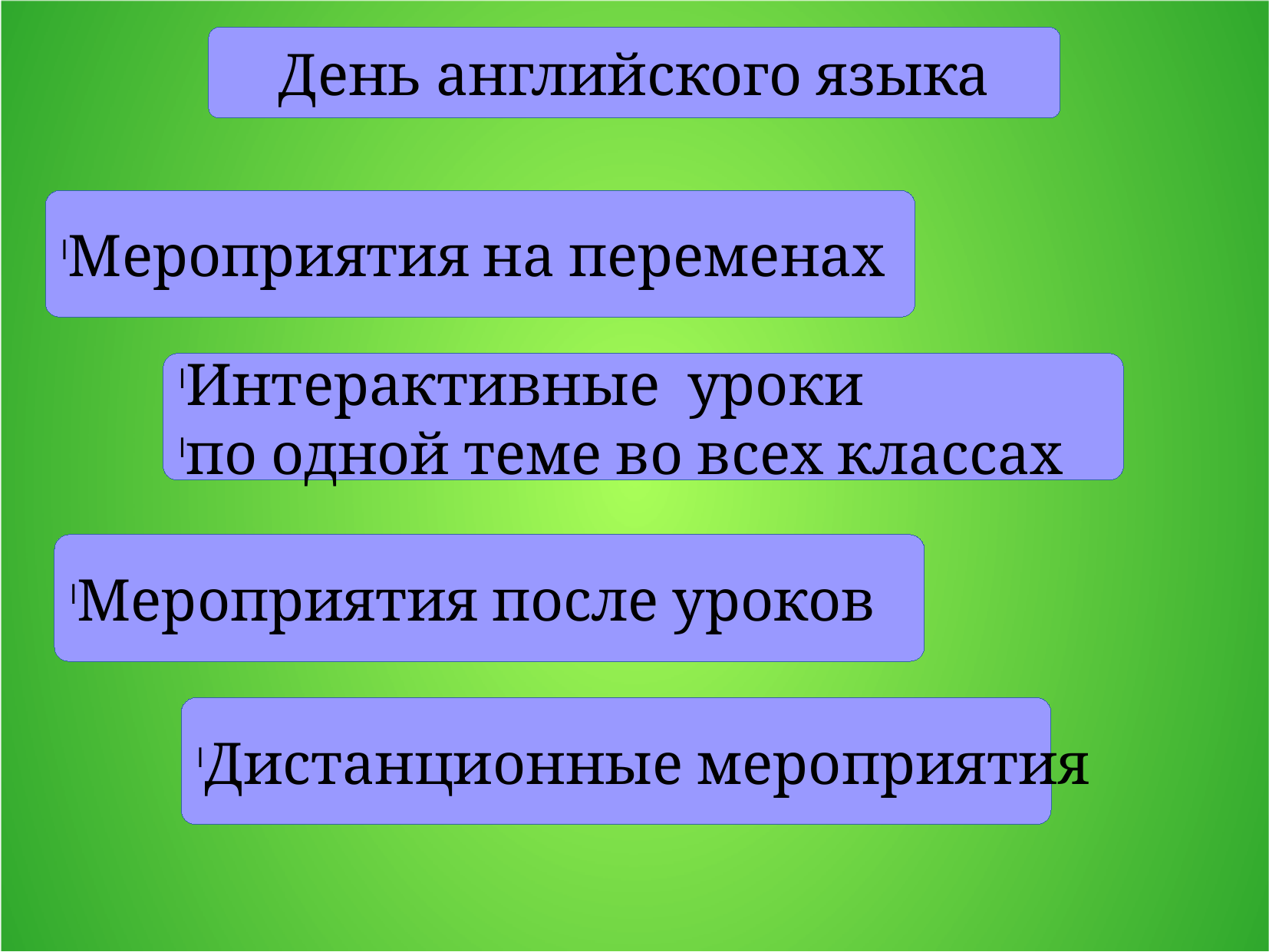

День английского языка
Мероприятия на переменах
Интерактивные  уроки
по одной теме во всех классах
Мероприятия после уроков
Дистанционные мероприятия